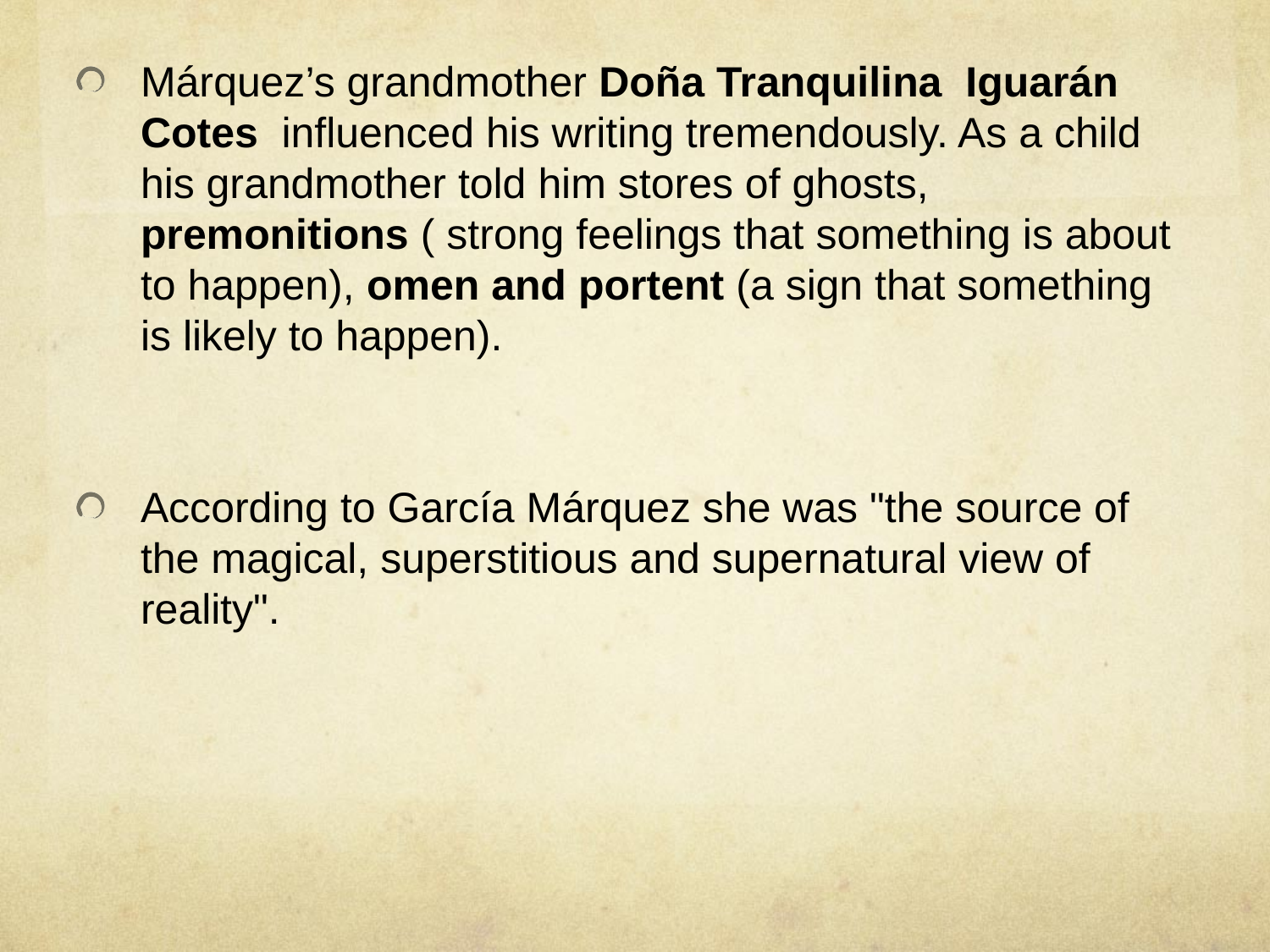

Márquez’s grandmother Doña Tranquilina  Iguarán Cotes  influenced his writing tremendously. As a child his grandmother told him stores of ghosts, premonitions ( strong feelings that something is about to happen), omen and portent (a sign that something is likely to happen).

According to García Márquez she was "the source of the magical, superstitious and supernatural view of reality".